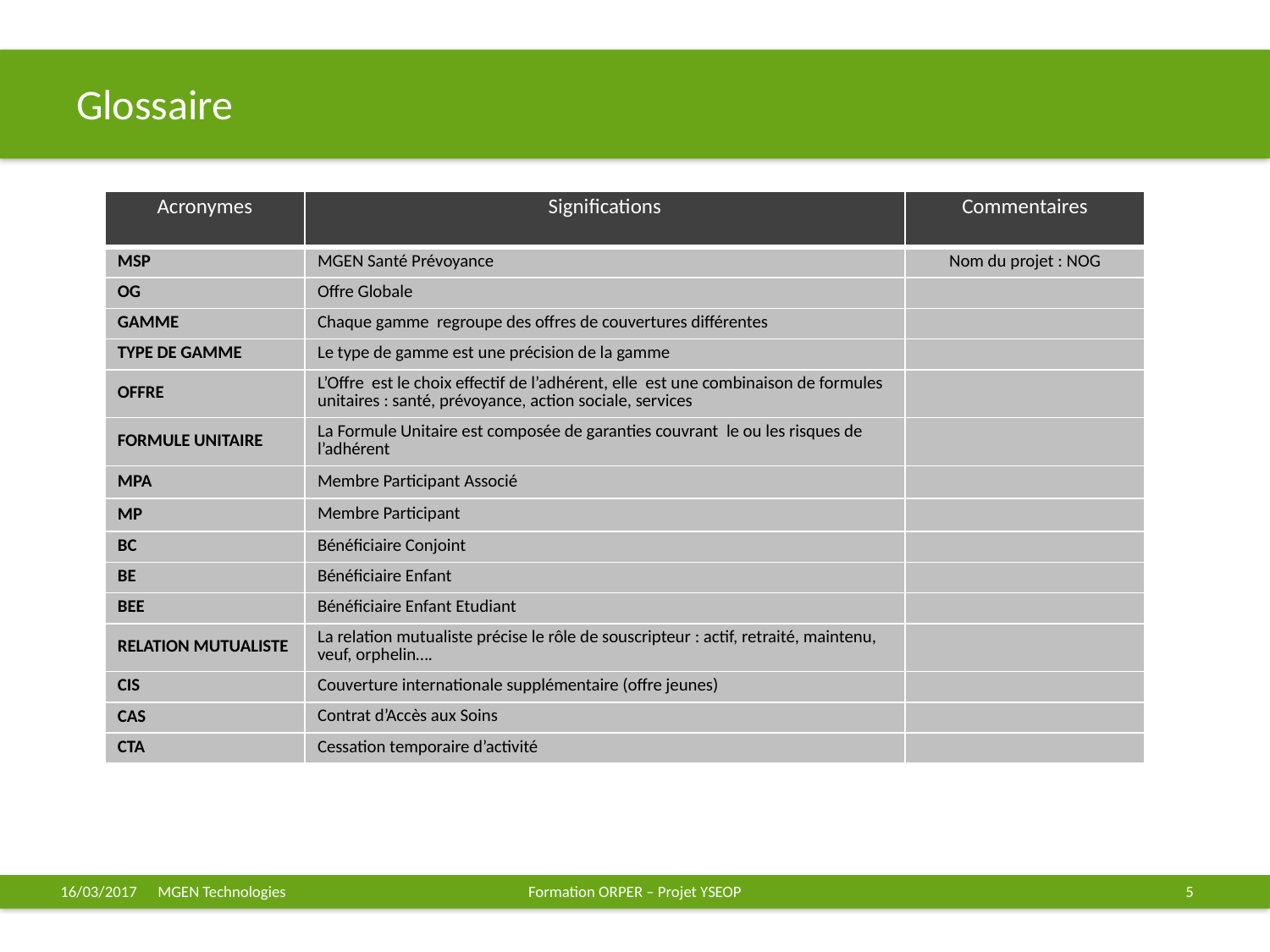

# Glossaire
| Acronymes | Significations | Commentaires |
| --- | --- | --- |
| MSP | MGEN Santé Prévoyance | Nom du projet : NOG |
| OG | Offre Globale |  |
| GAMME | Chaque gamme regroupe des offres de couvertures différentes |  |
| TYPE DE GAMME | Le type de gamme est une précision de la gamme |  |
| OFFRE | L’Offre est le choix effectif de l’adhérent, elle est une combinaison de formules unitaires : santé, prévoyance, action sociale, services |  |
| FORMULE UNITAIRE | La Formule Unitaire est composée de garanties couvrant le ou les risques de l’adhérent |  |
| MPA | Membre Participant Associé |  |
| MP | Membre Participant |  |
| BC | Bénéficiaire Conjoint |  |
| BE | Bénéficiaire Enfant |  |
| BEE | Bénéficiaire Enfant Etudiant |  |
| RELATION MUTUALISTE | La relation mutualiste précise le rôle de souscripteur : actif, retraité, maintenu, veuf, orphelin…. |  |
| CIS | Couverture internationale supplémentaire (offre jeunes) |  |
| CAS | Contrat d’Accès aux Soins |  |
| CTA | Cessation temporaire d’activité |  |
16/03/2017
Formation ORPER – Projet YSEOP
5